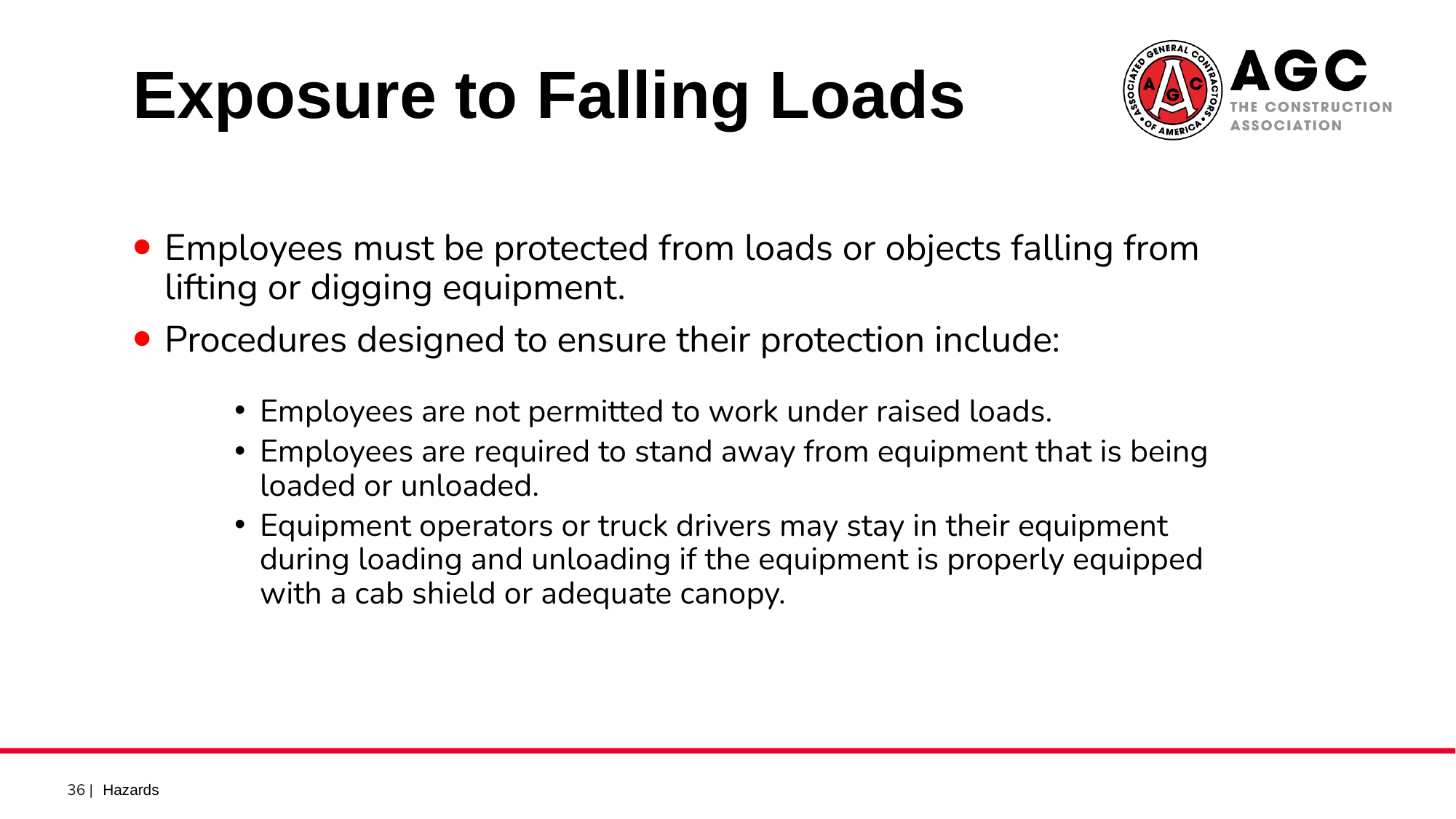

Exposure to Falling Loads
Employees must be protected from loads or objects falling from lifting or digging equipment.
Procedures designed to ensure their protection include:

Employees are not permitted to work under raised loads.
Employees are required to stand away from equipment that is being loaded or unloaded.
Equipment operators or truck drivers may stay in their equipment during loading and unloading if the equipment is properly equipped with a cab shield or adequate canopy.

Hazards